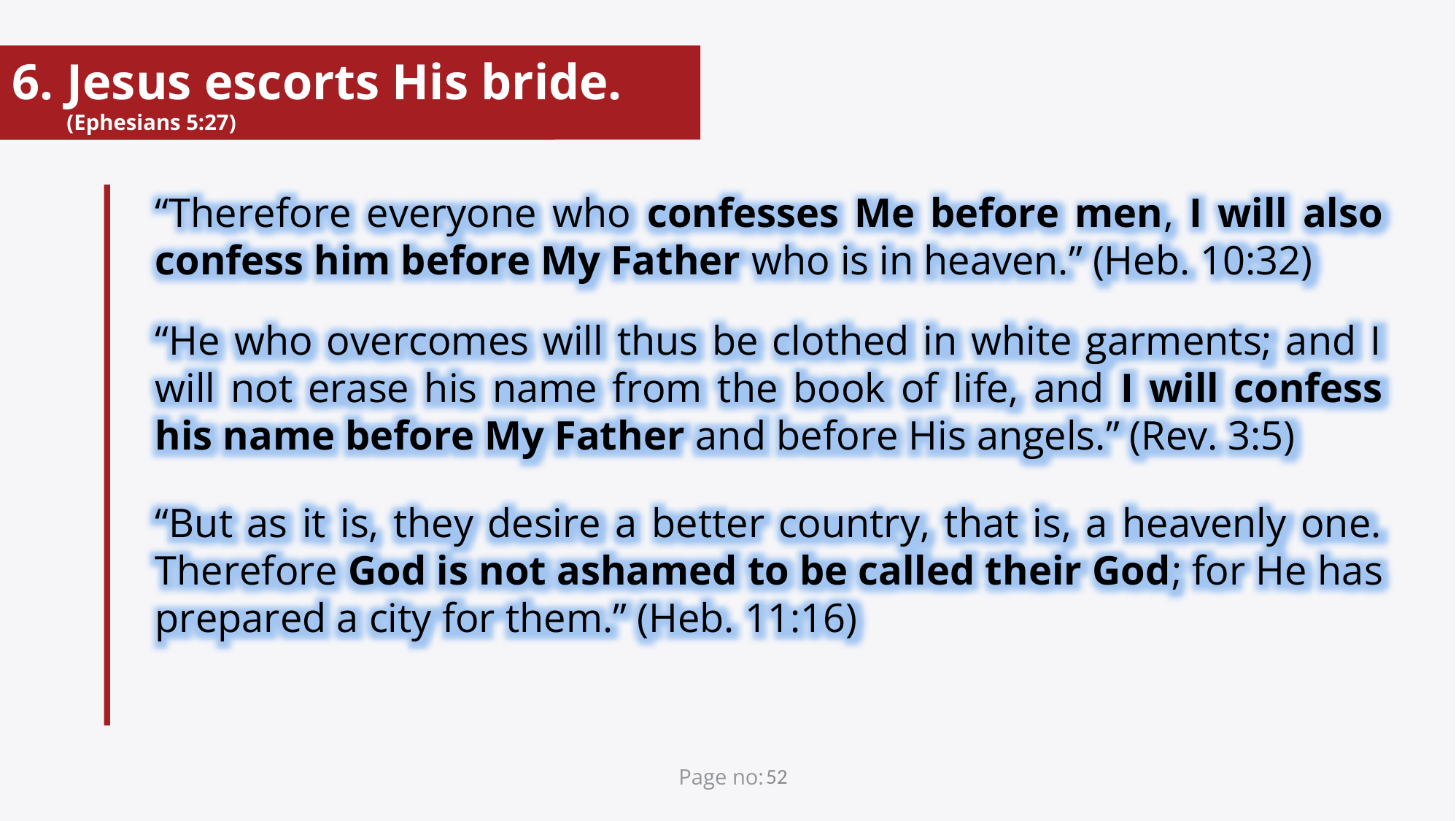

Jesus escorts His bride. (Ephesians 5:27)

“Therefore everyone who confesses Me before men, I will also confess him before My Father who is in heaven.” (Heb. 10:32)
“He who overcomes will thus be clothed in white garments; and I will not erase his name from the book of life, and I will confess his name before My Father and before His angels.” (Rev. 3:5)
“But as it is, they desire a better country, that is, a heavenly one. Therefore God is not ashamed to be called their God; for He has prepared a city for them.” (Heb. 11:16)